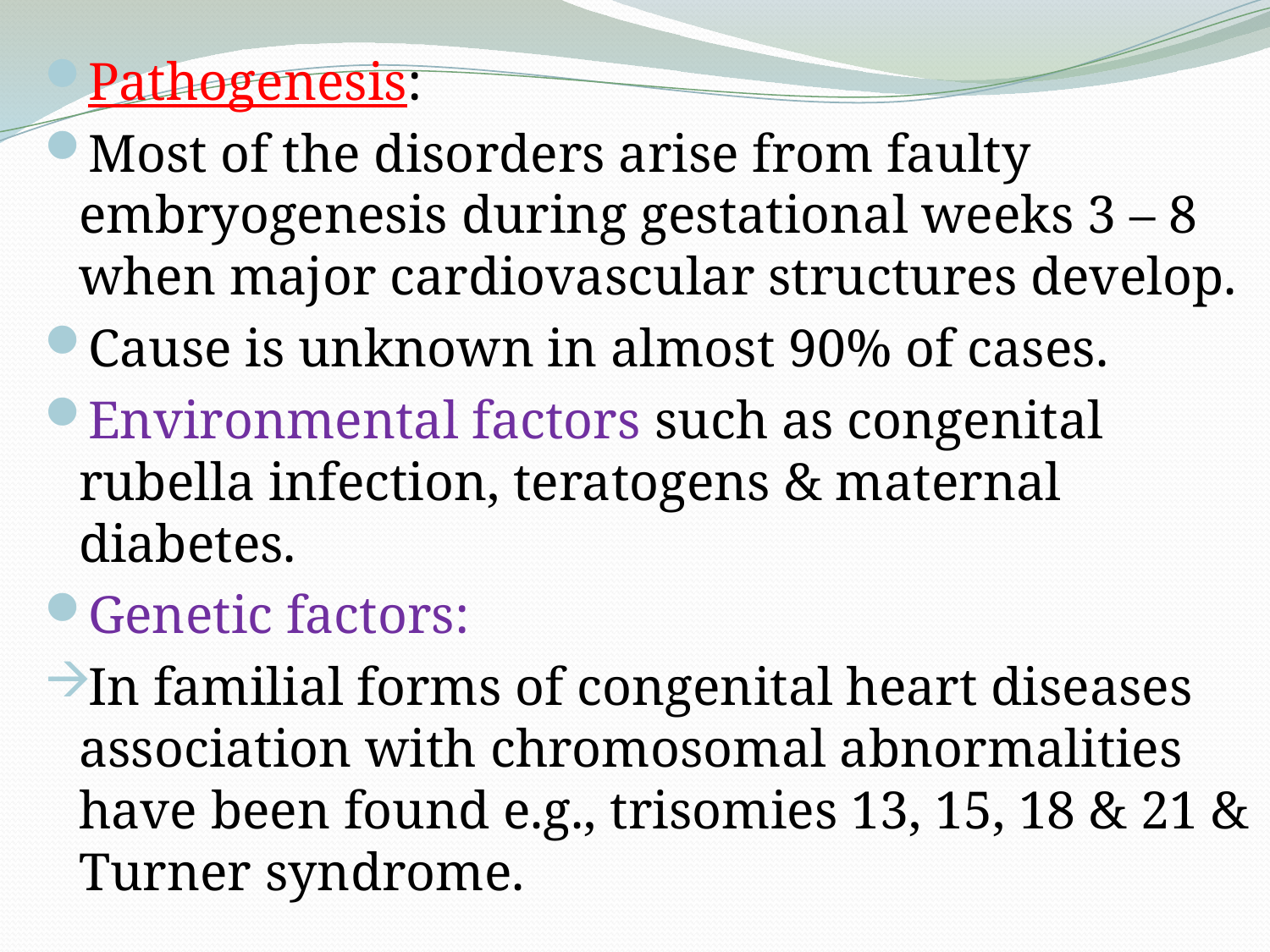

Pathogenesis:
Most of the disorders arise from faulty embryogenesis during gestational weeks 3 – 8 when major cardiovascular structures develop.
Cause is unknown in almost 90% of cases.
Environmental factors such as congenital rubella infection, teratogens & maternal diabetes.
Genetic factors:
In familial forms of congenital heart diseases association with chromosomal abnormalities have been found e.g., trisomies 13, 15, 18 & 21 & Turner syndrome.